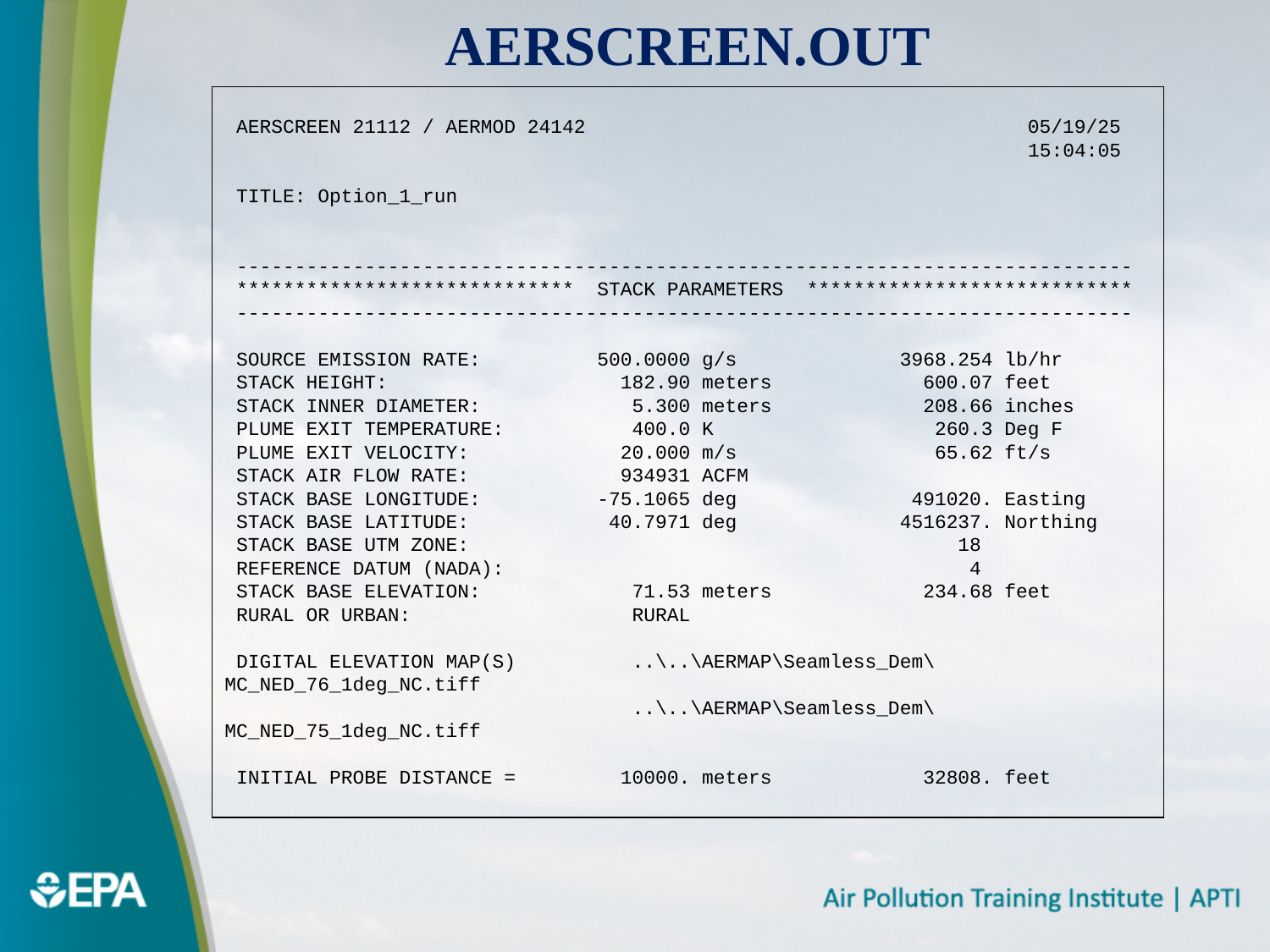

# AERSCREEN.OUT

 AERSCREEN 21112 / AERMOD 24142                                      05/19/25
                                                                     15:04:05

 TITLE: Option_1_run

 -----------------------------------------------------------------------------
 *****************************  STACK PARAMETERS  ****************************
 -----------------------------------------------------------------------------

 SOURCE EMISSION RATE:          500.0000 g/s              3968.254 lb/hr
 STACK HEIGHT:                    182.90 meters             600.07 feet
 STACK INNER DIAMETER:             5.300 meters             208.66 inches
 PLUME EXIT TEMPERATURE:           400.0 K                   260.3 Deg F
 PLUME EXIT VELOCITY:             20.000 m/s                 65.62 ft/s
 STACK AIR FLOW RATE:             934931 ACFM
 STACK BASE LONGITUDE:          -75.1065 deg               491020. Easting
 STACK BASE LATITUDE:            40.7971 deg              4516237. Northing
 STACK BASE UTM ZONE:                                          18
 REFERENCE DATUM (NADA):                                        4
 STACK BASE ELEVATION:             71.53 meters             234.68 feet
 RURAL OR URBAN:                   RURAL

 DIGITAL ELEVATION MAP(S)          ..\..\AERMAP\Seamless_Dem\MC_NED_76_1deg_NC.tiff
                                   ..\..\AERMAP\Seamless_Dem\MC_NED_75_1deg_NC.tiff

 INITIAL PROBE DISTANCE =         10000. meters             32808. feet